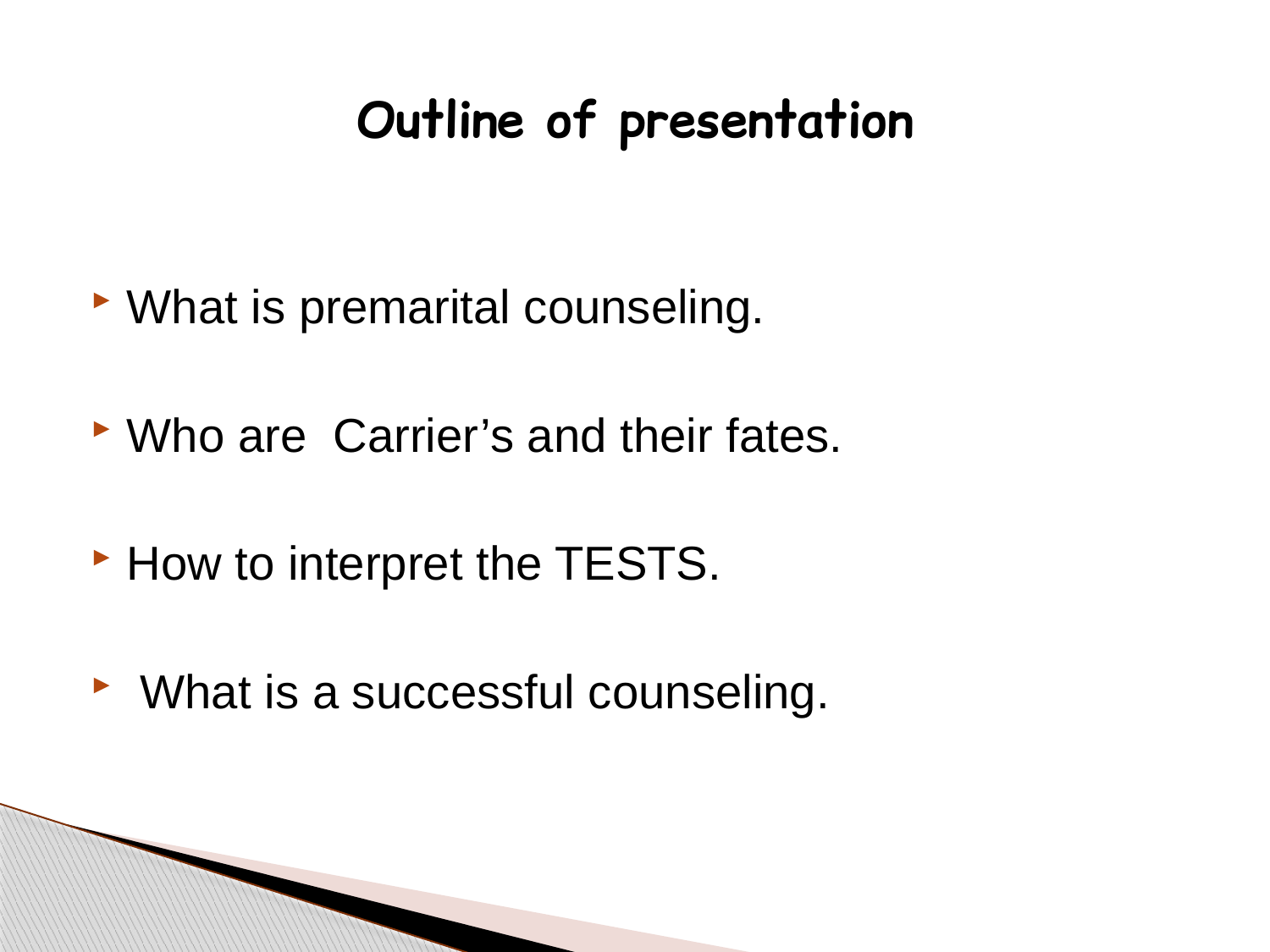

# Outline of presentation

What is premarital counseling.

Who are  Carrier’s and their fates.

How to interpret the TESTS.

 What is a successful counseling.